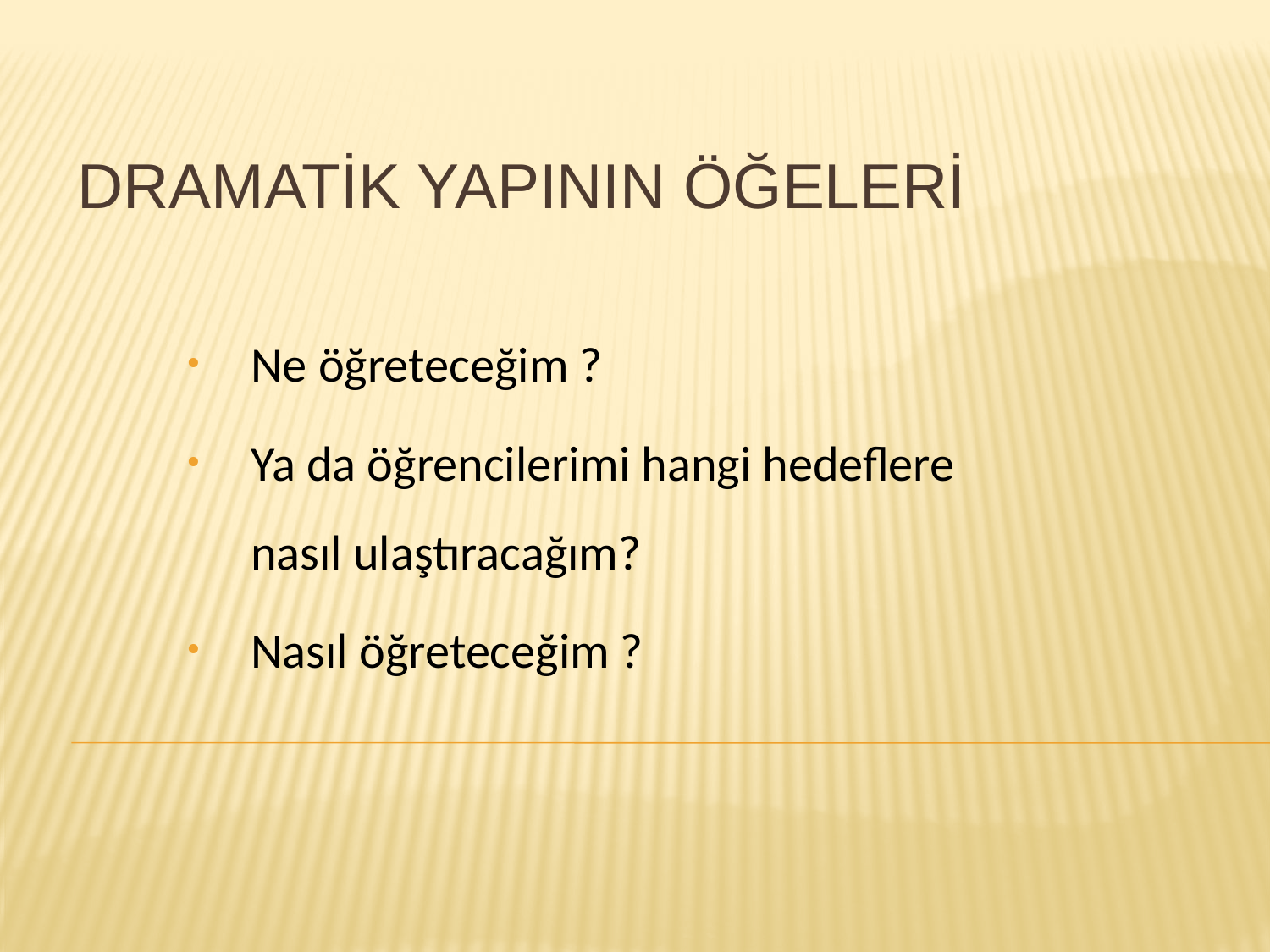

# DRAMATİK YAPININ ÖĞELERİ
Ne öğreteceğim ?
Ya da öğrencilerimi hangi hedeflere nasıl ulaştıracağım?
Nasıl öğreteceğim ?